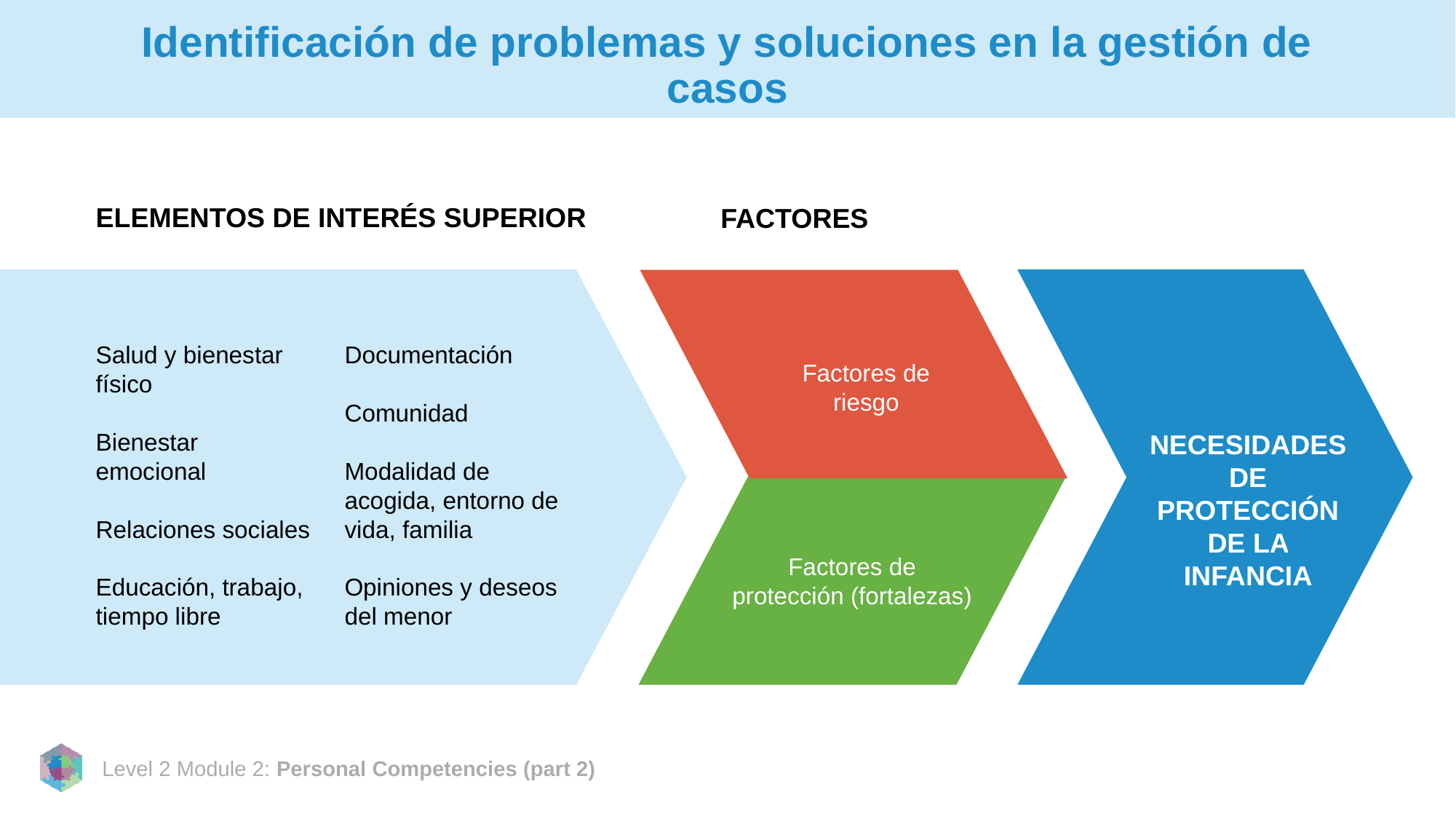

# Identificación de problemas y soluciones en la gestión de casos
ELEMENTOS DE INTERÉS SUPERIOR
FACTORES

Salud y bienestar físico

Bienestar emocional

Relaciones sociales

Educación, trabajo, tiempo libre
Documentación

Comunidad

Modalidad de acogida, entorno de vida, familia

Opiniones y deseos del menor

Factores de riesgo
NECESIDADES DE PROTECCIÓN DE LA INFANCIA
Factores de protección (fortalezas)